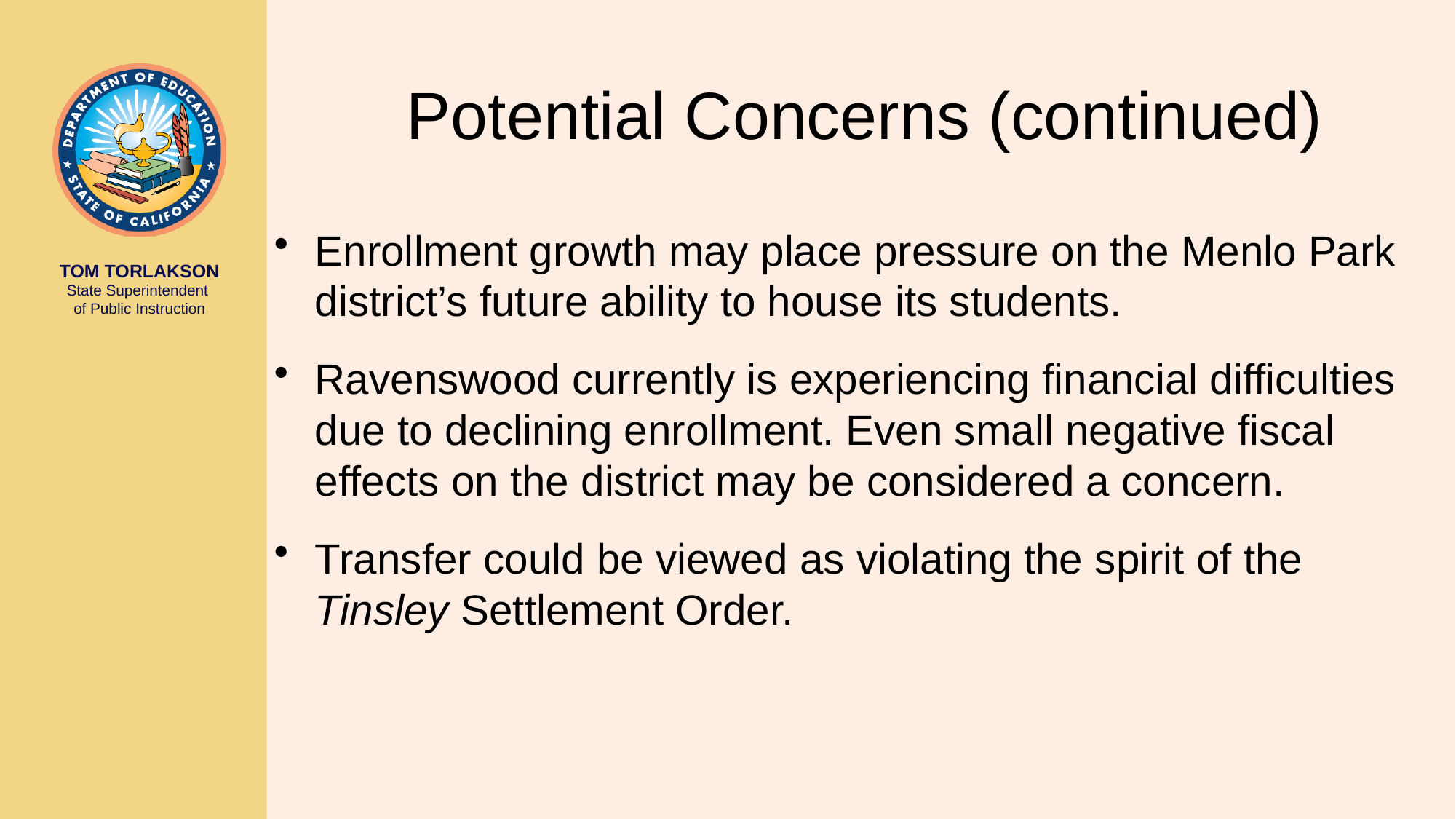

# Potential Concerns (continued)
Enrollment growth may place pressure on the Menlo Park district’s future ability to house its students.
Ravenswood currently is experiencing financial difficulties due to declining enrollment. Even small negative fiscal effects on the district may be considered a concern.
Transfer could be viewed as violating the spirit of the Tinsley Settlement Order.